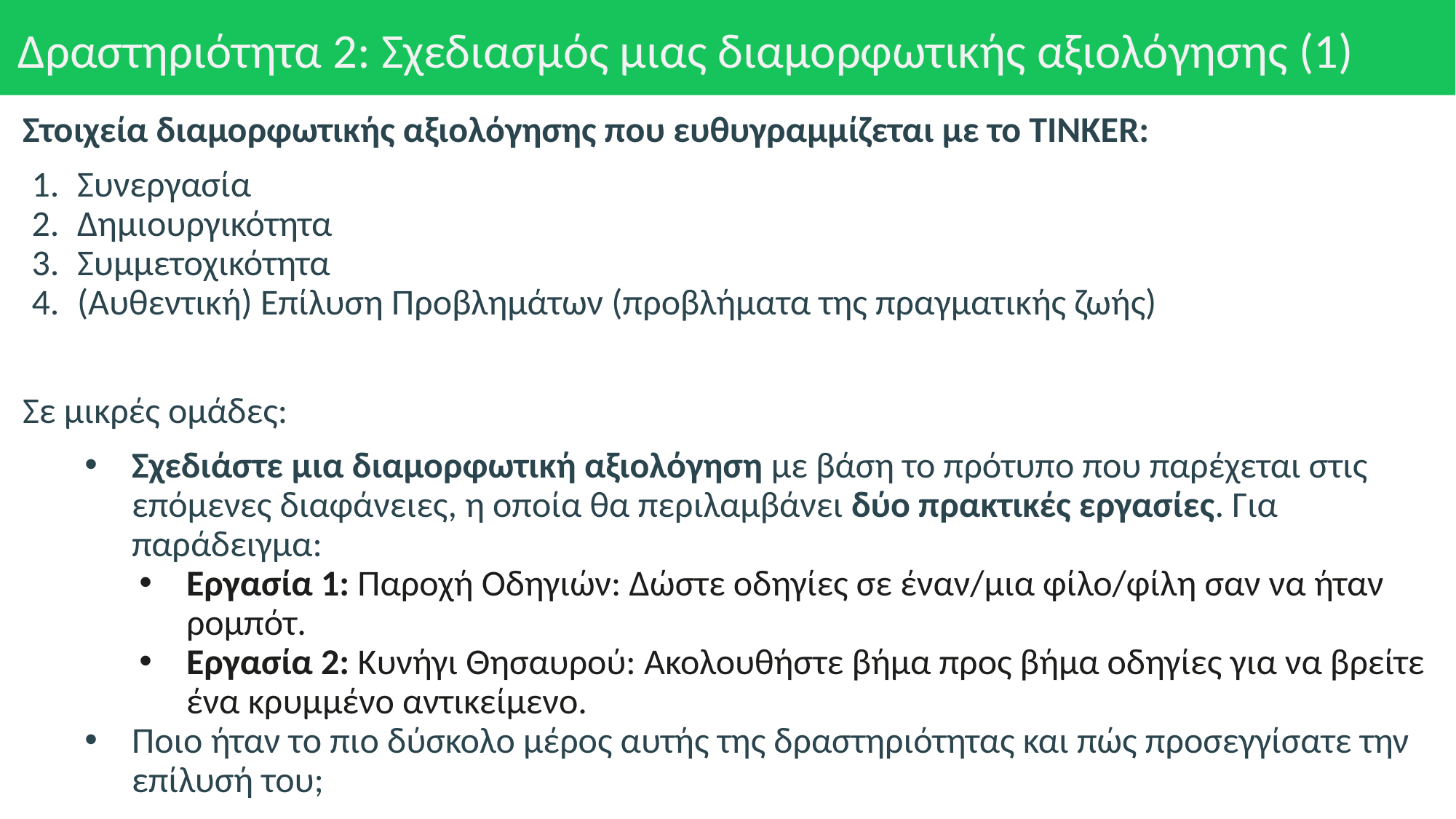

# Δραστηριότητα 2: Σχεδιασμός μιας διαμορφωτικής αξιολόγησης (1)
Στοιχεία διαμορφωτικής αξιολόγησης που ευθυγραμμίζεται με το TINKER:
Συνεργασία
Δημιουργικότητα
Συμμετοχικότητα
(Αυθεντική) Επίλυση Προβλημάτων (προβλήματα της πραγματικής ζωής)

Σε μικρές ομάδες:
Σχεδιάστε μια διαμορφωτική αξιολόγηση με βάση το πρότυπο που παρέχεται στις επόμενες διαφάνειες, η οποία θα περιλαμβάνει δύο πρακτικές εργασίες. Για παράδειγμα:
Εργασία 1: Παροχή Οδηγιών: Δώστε οδηγίες σε έναν/μια φίλο/φίλη σαν να ήταν ρομπότ.
Εργασία 2: Κυνήγι Θησαυρού: Ακολουθήστε βήμα προς βήμα οδηγίες για να βρείτε ένα κρυμμένο αντικείμενο.
Ποιο ήταν το πιο δύσκολο μέρος αυτής της δραστηριότητας και πώς προσεγγίσατε την επίλυσή του;